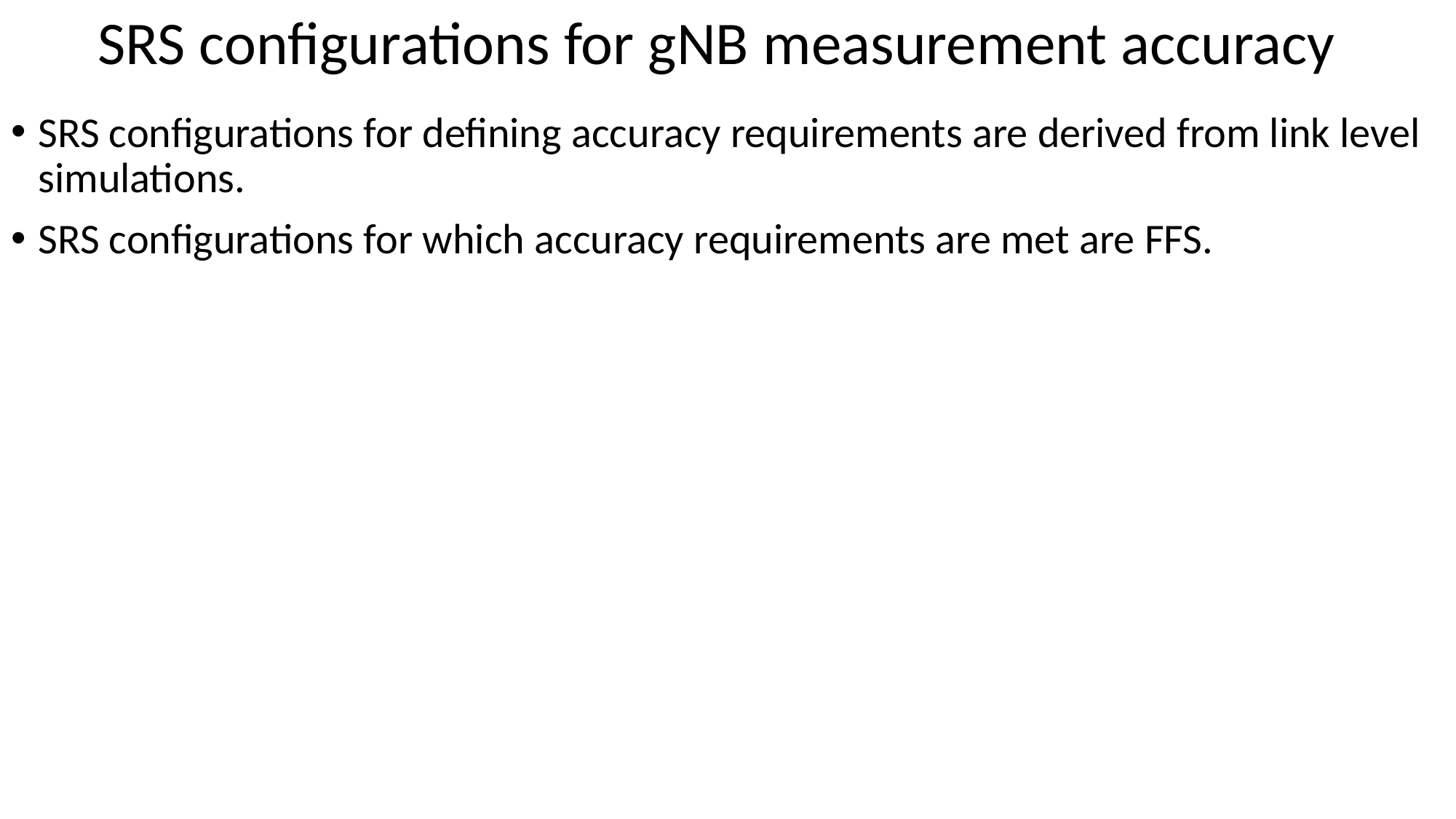

# SRS configurations for gNB measurement accuracy
SRS configurations for defining accuracy requirements are derived from link level simulations.
SRS configurations for which accuracy requirements are met are FFS.